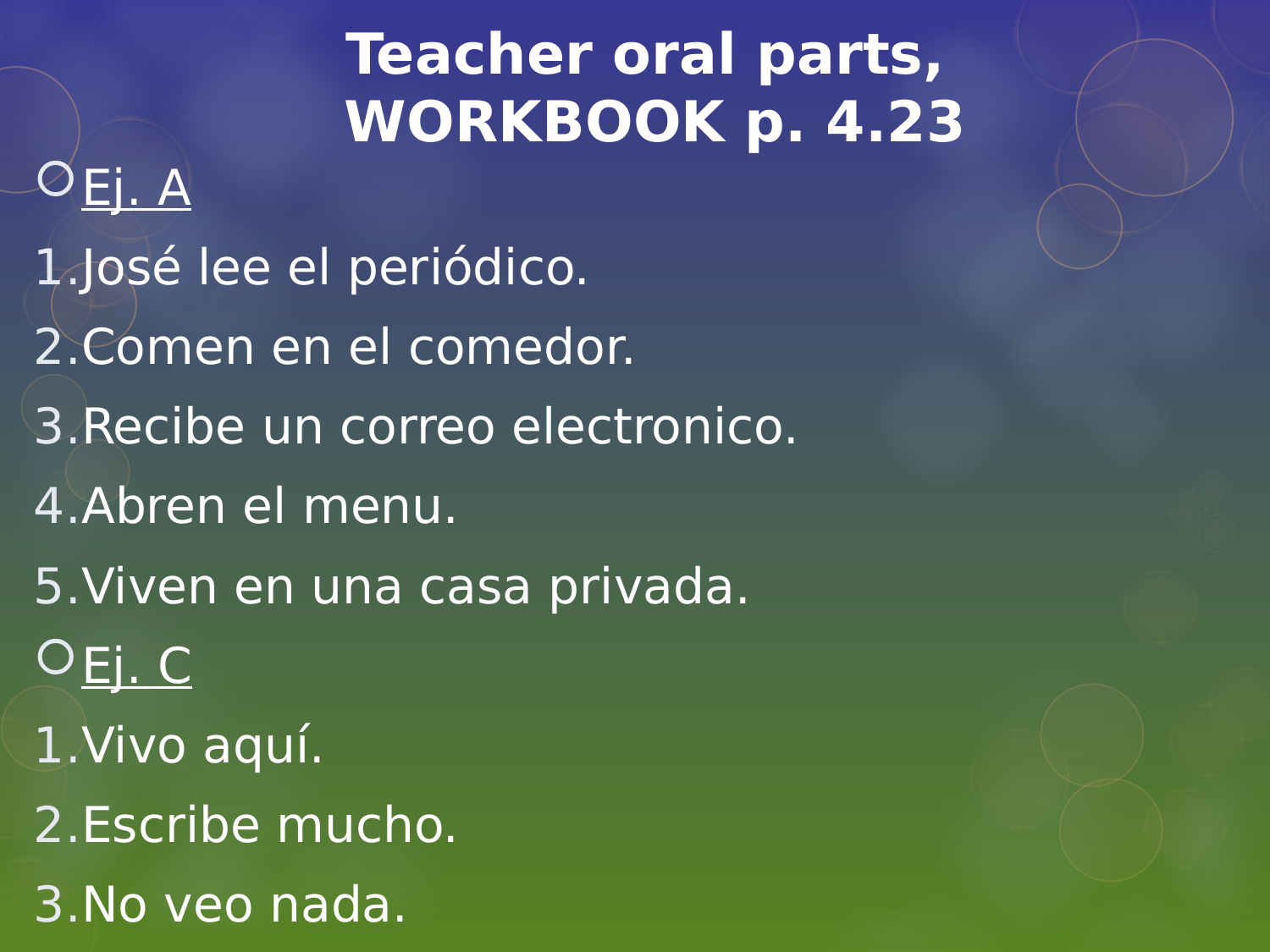

# Teacher oral parts, WORKBOOK p. 4.23
Ej. A
José lee el periódico.
Comen en el comedor.
Recibe un correo electronico.
Abren el menu.
Viven en una casa privada.
Ej. C
Vivo aquí.
Escribe mucho.
No veo nada.